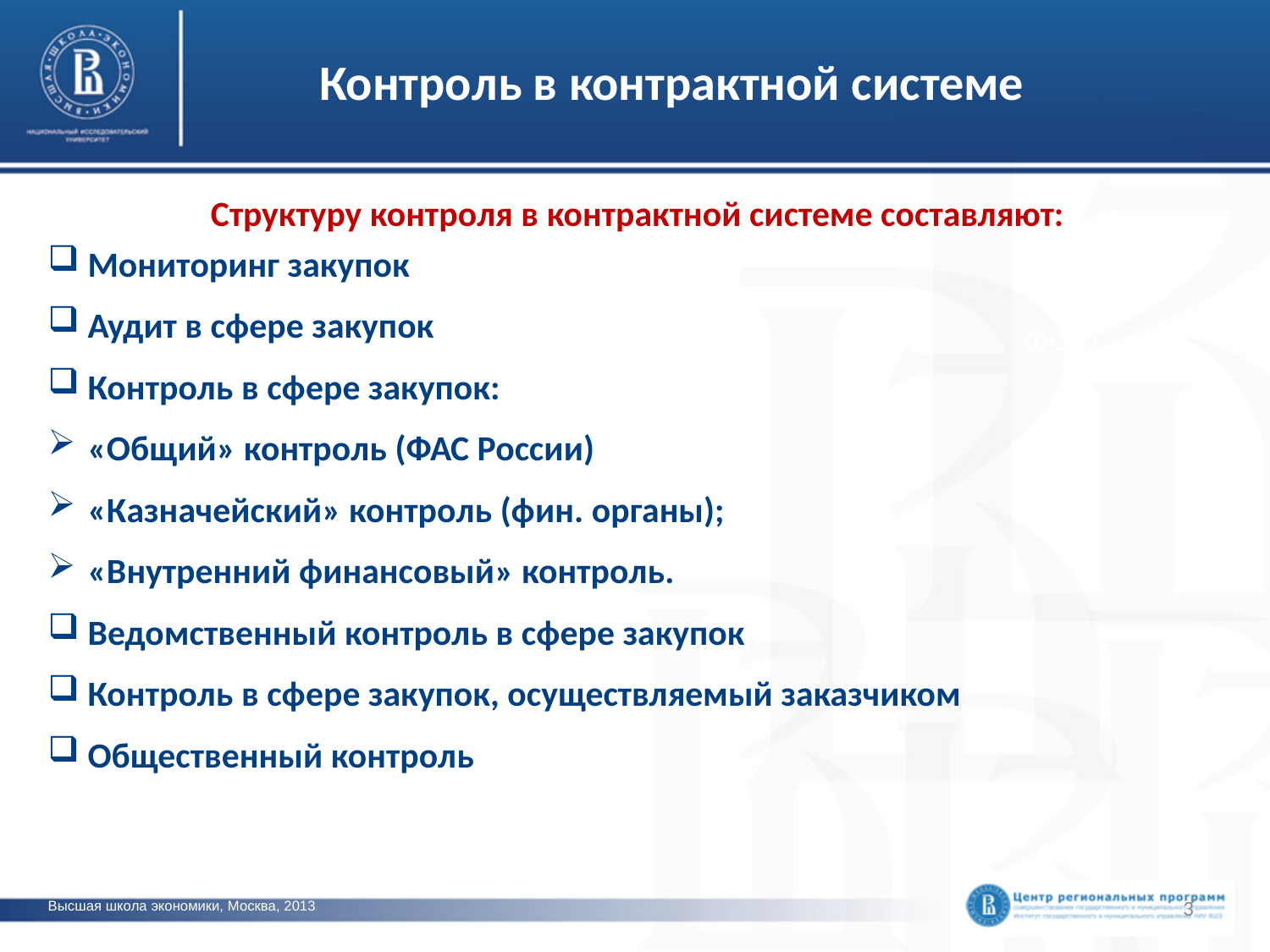

# Контроль в контрактной системе

Структуру контроля в контрактной системе составляют:
Мониторинг закупок
Аудит в сфере закупок
Контроль в сфере закупок:
«Общий» контроль (ФАС России)
«Казначейский» контроль (фин. органы);
«Внутренний финансовый» контроль.
Ведомственный контроль в сфере закупок
Контроль в сфере закупок, осуществляемый заказчиком
Общественный контроль
фото
3
Высшая школа экономики, Москва, 2013